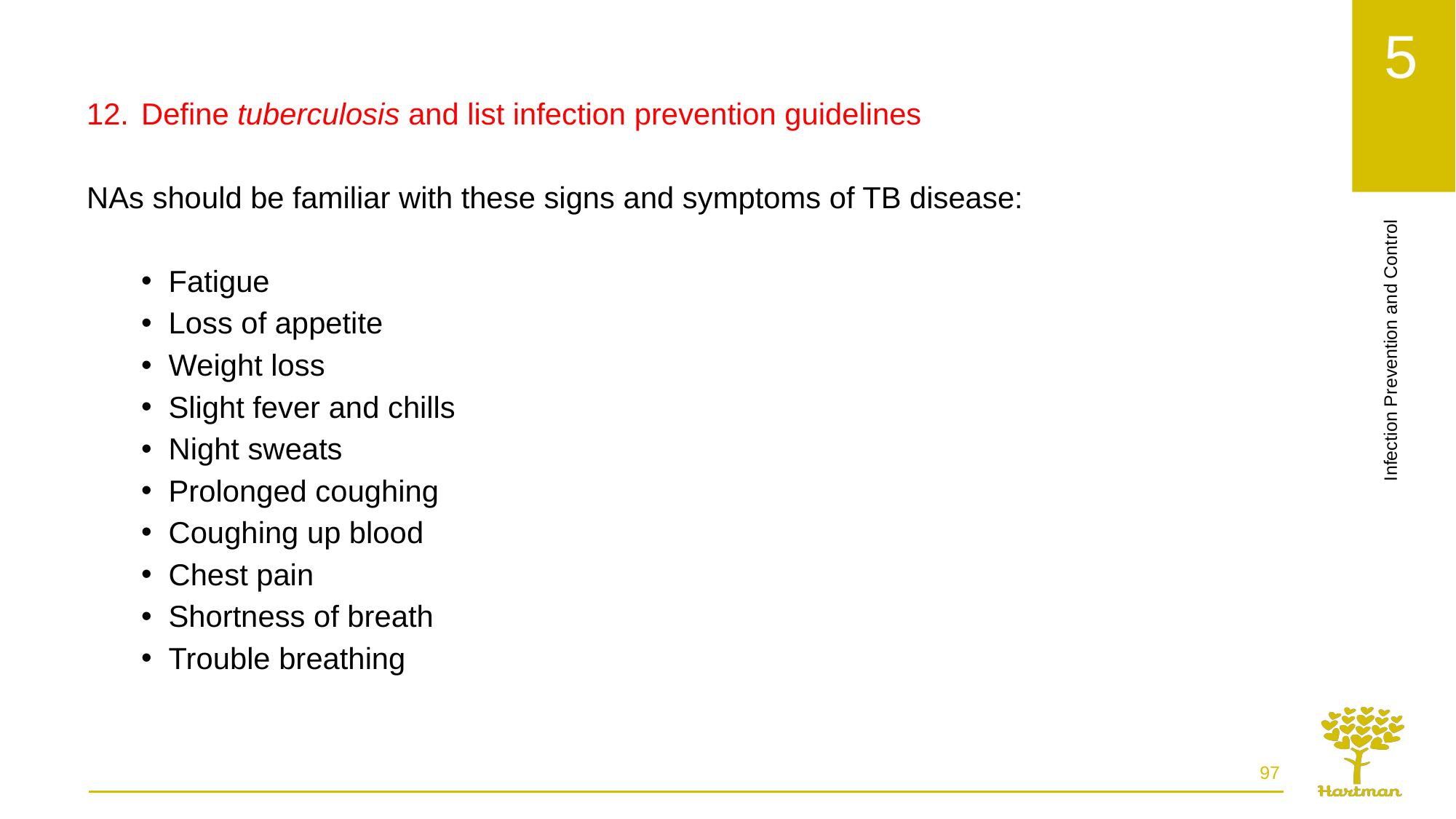

Define tuberculosis and list infection prevention guidelines

NAs should be familiar with these signs and symptoms of TB disease:

Fatigue
Loss of appetite
Weight loss
Slight fever and chills
Night sweats
Prolonged coughing
Coughing up blood
Chest pain
Shortness of breath
Trouble breathing
97